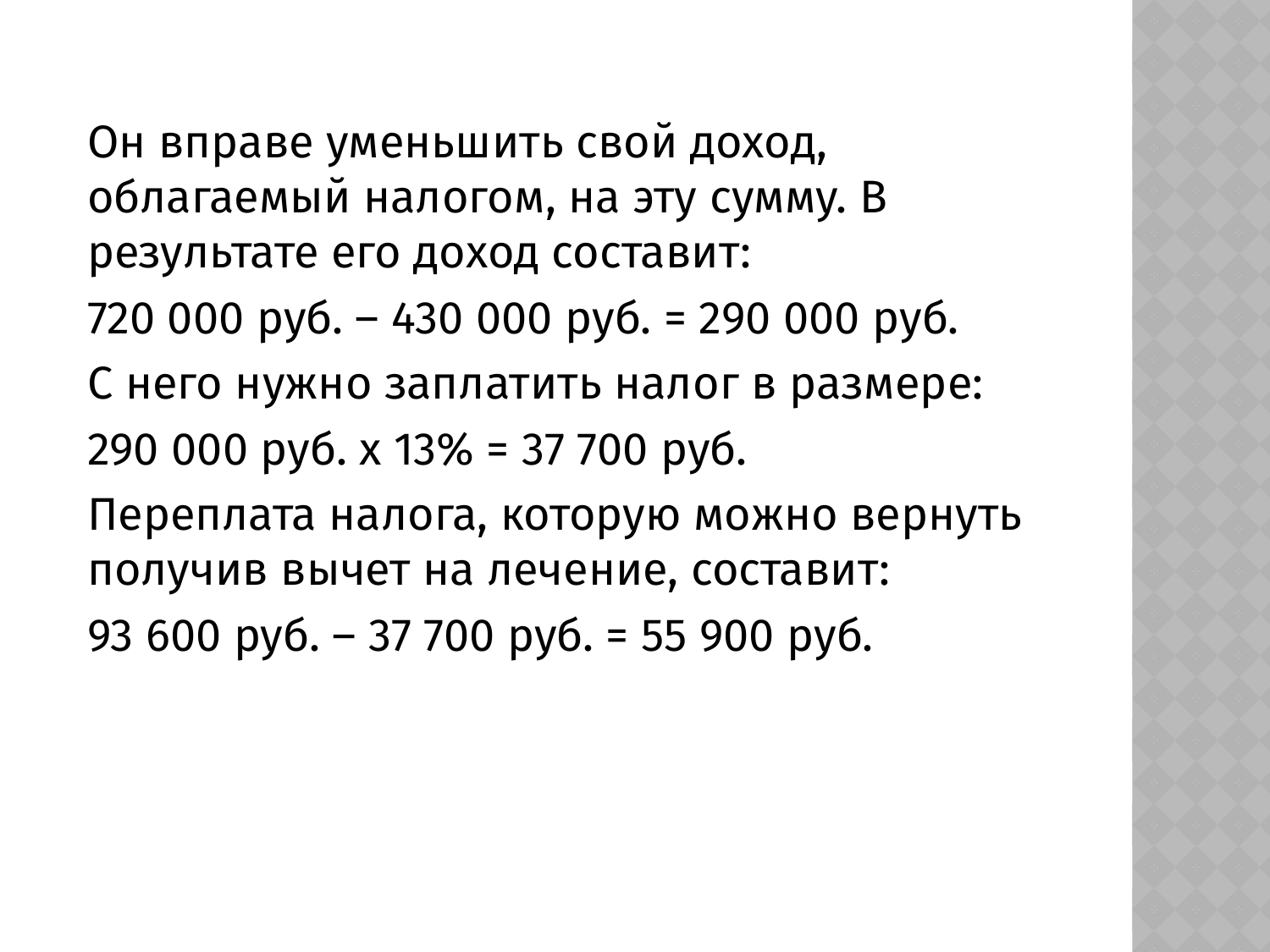

Он вправе уменьшить свой доход, облагаемый налогом, на эту сумму. В результате его доход составит:
720 000 руб. – 430 000 руб. = 290 000 руб.
С него нужно заплатить налог в размере:
290 000 руб. х 13% = 37 700 руб.
Переплата налога, которую можно вернуть получив вычет на лечение, составит:
93 600 руб. – 37 700 руб. = 55 900 руб.
#